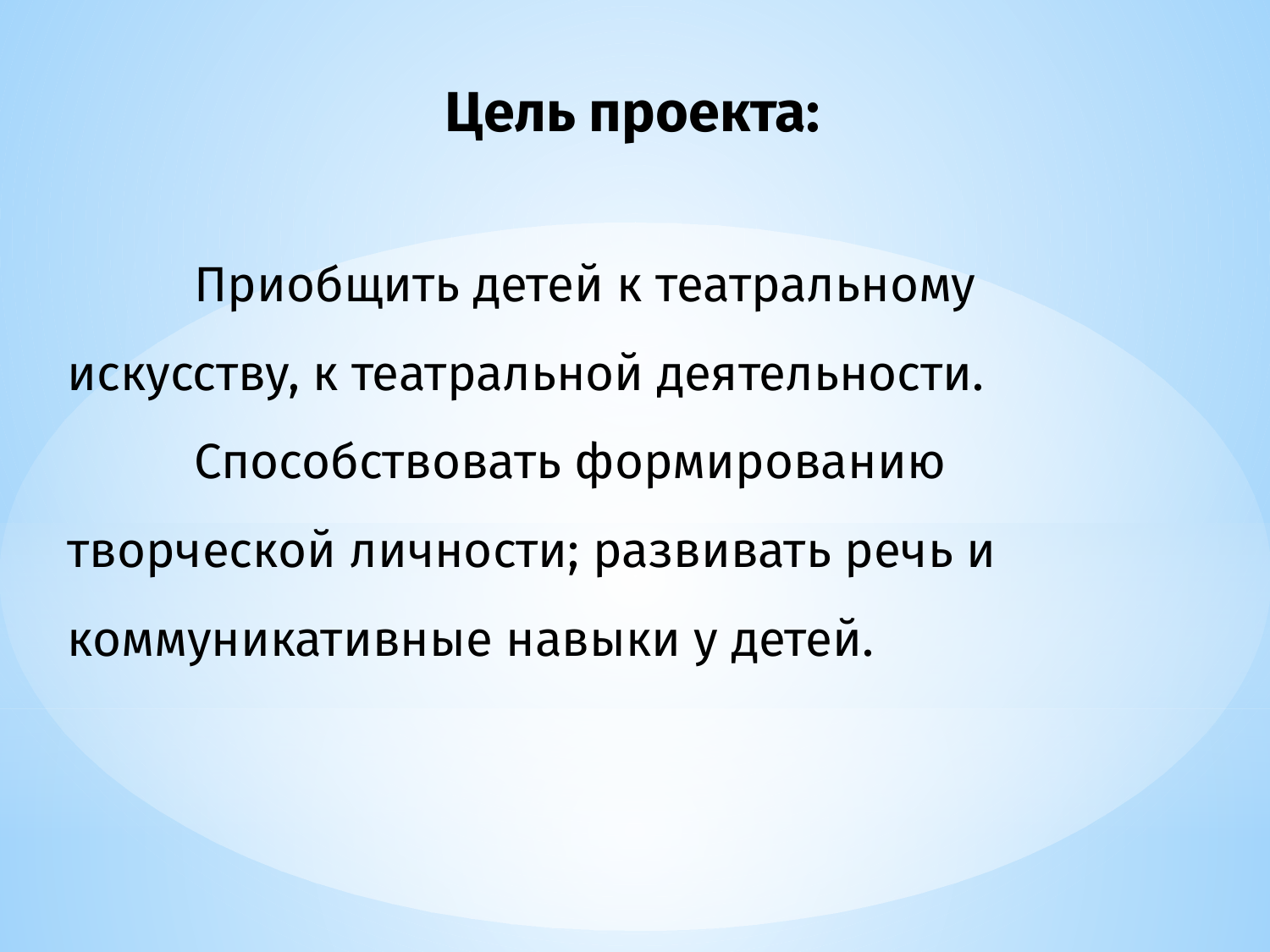

Цель проекта:

	Приобщить детей к театральному искусству, к театральной деятельности. 
	Способствовать формированию творческой личности; развивать речь и коммуникативные навыки у детей.